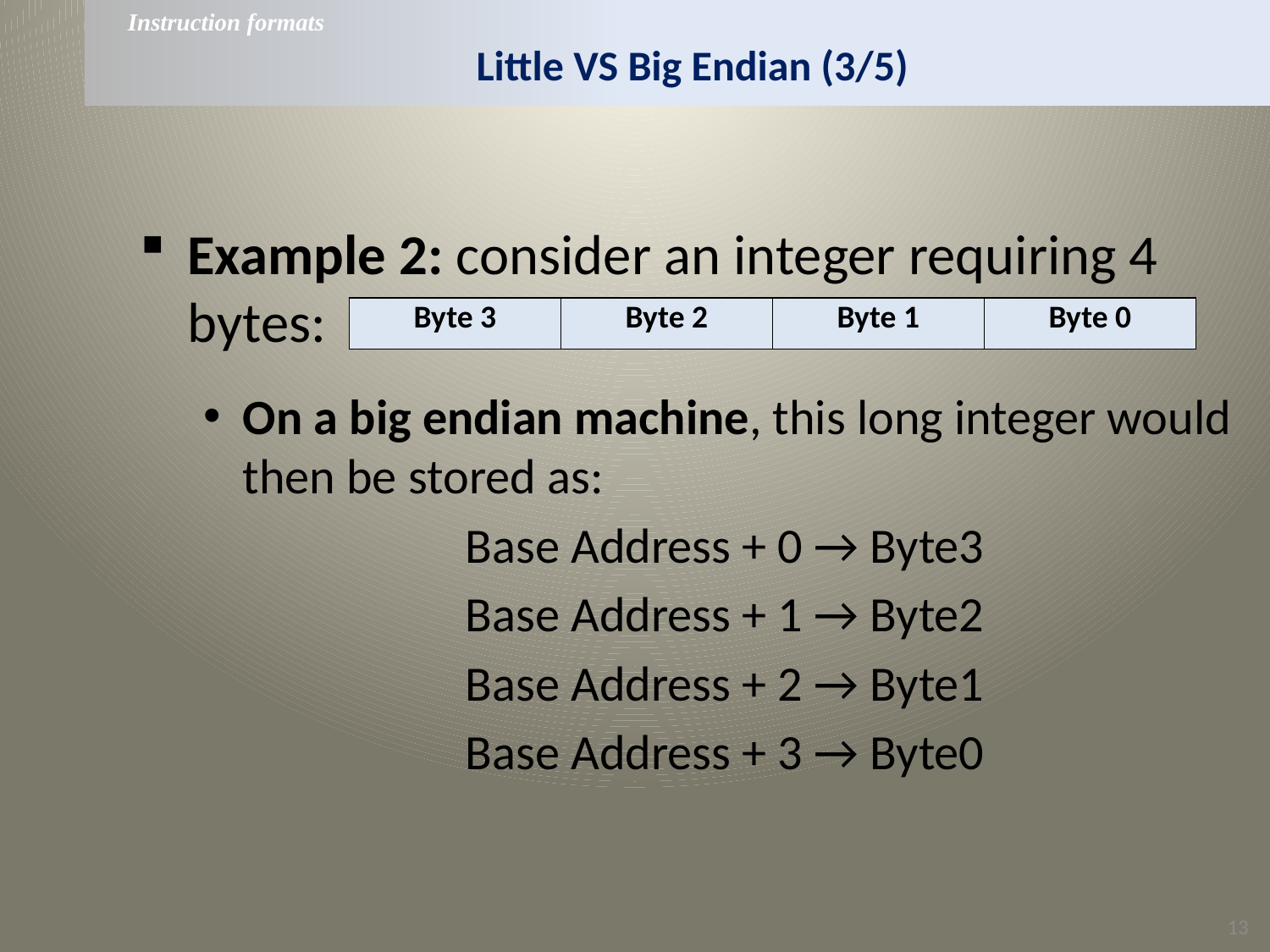

Instruction formats
# Little VS Big Endian (3/5)
Example 2: consider an integer requiring 4 bytes:
On a big endian machine, this long integer would then be stored as:
Base Address + 0 → Byte3
Base Address + 1 → Byte2
Base Address + 2 → Byte1
Base Address + 3 → Byte0
| Byte 3 | Byte 2 | Byte 1 | Byte 0 |
| --- | --- | --- | --- |